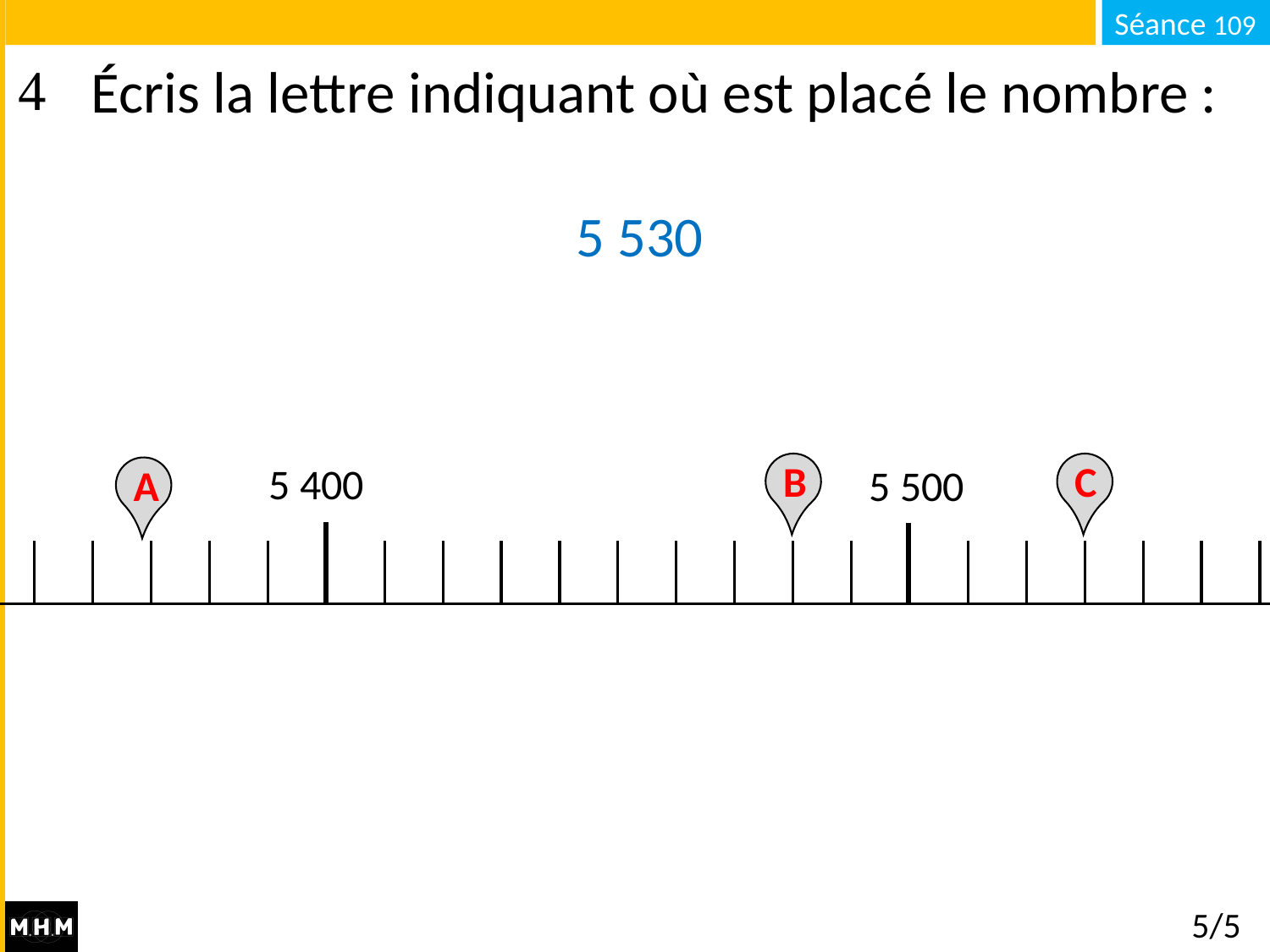

# Écris la lettre indiquant où est placé le nombre :
5 530
B
C
5 400
5 500
A

5/5